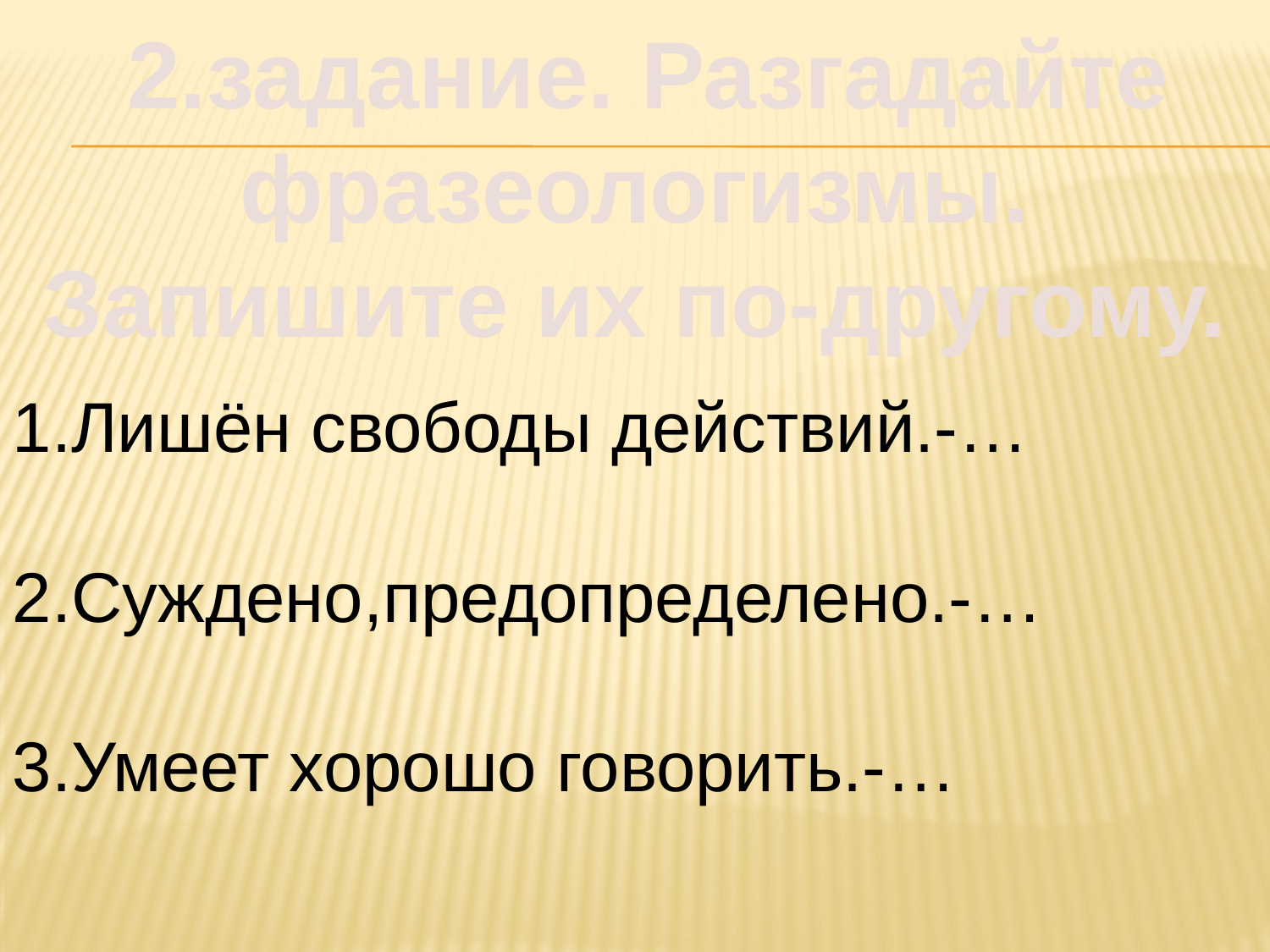

2.задание. Разгадайте фразеологизмы. Запишите их по-другому.
1.Лишён свободы действий.-…

2.Суждено,предопределено.-…

3.Умеет хорошо говорить.-…